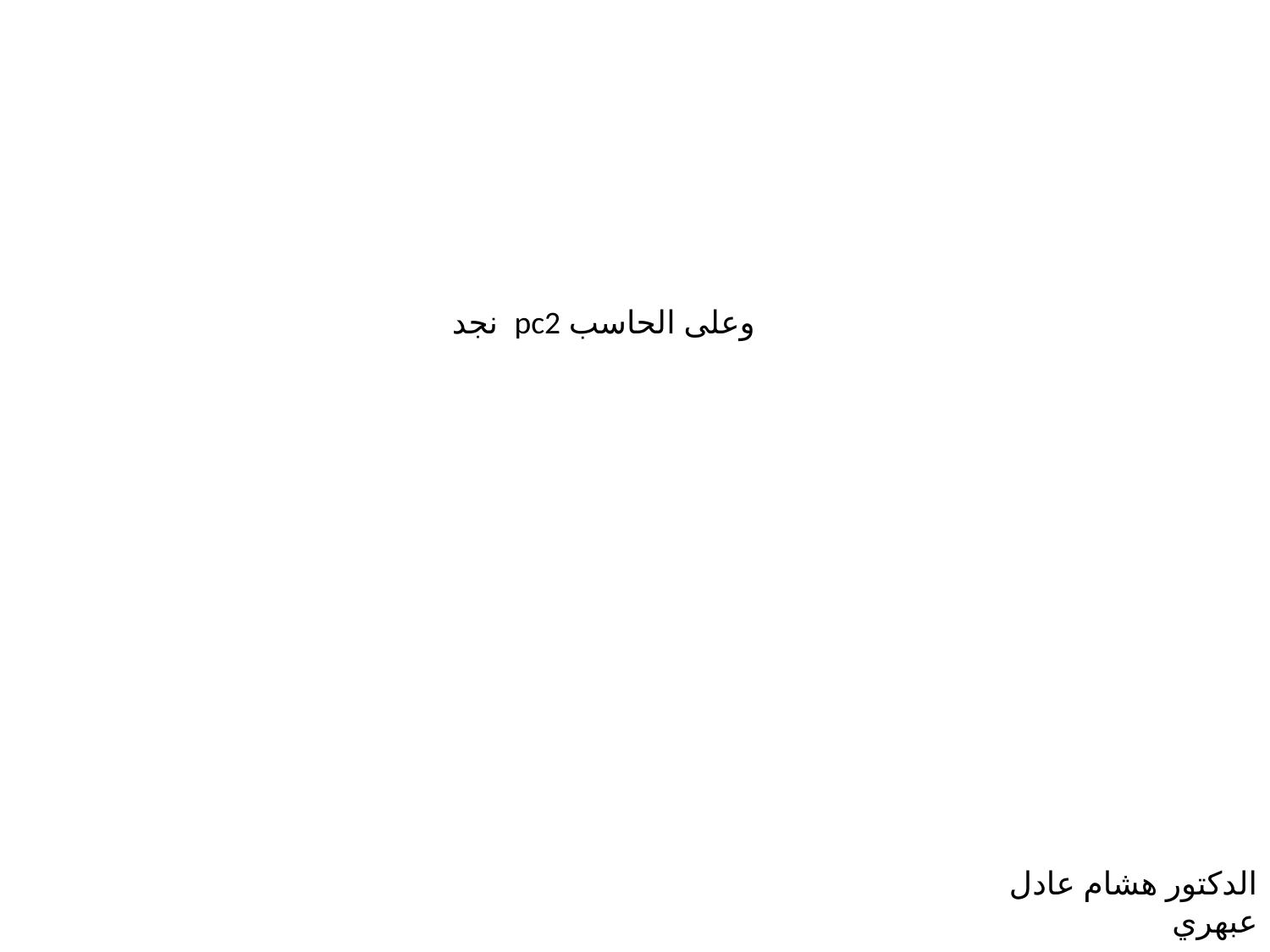

وعلى الحاسب pc2  نجد
الدكتور هشام عادل عبهري